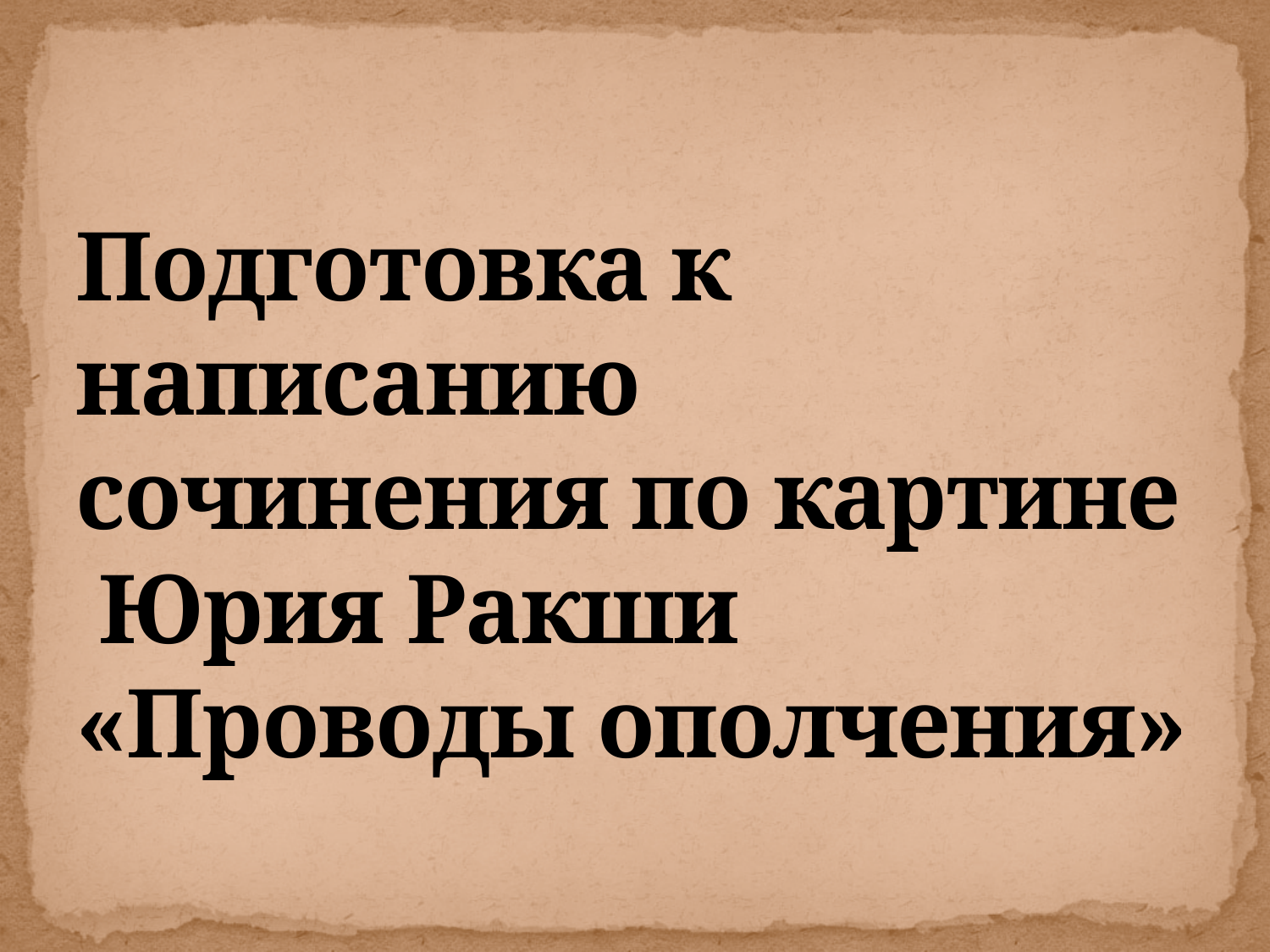

# Подготовка к написанию сочинения по картине  Юрия Ракши «Проводы ополчения»